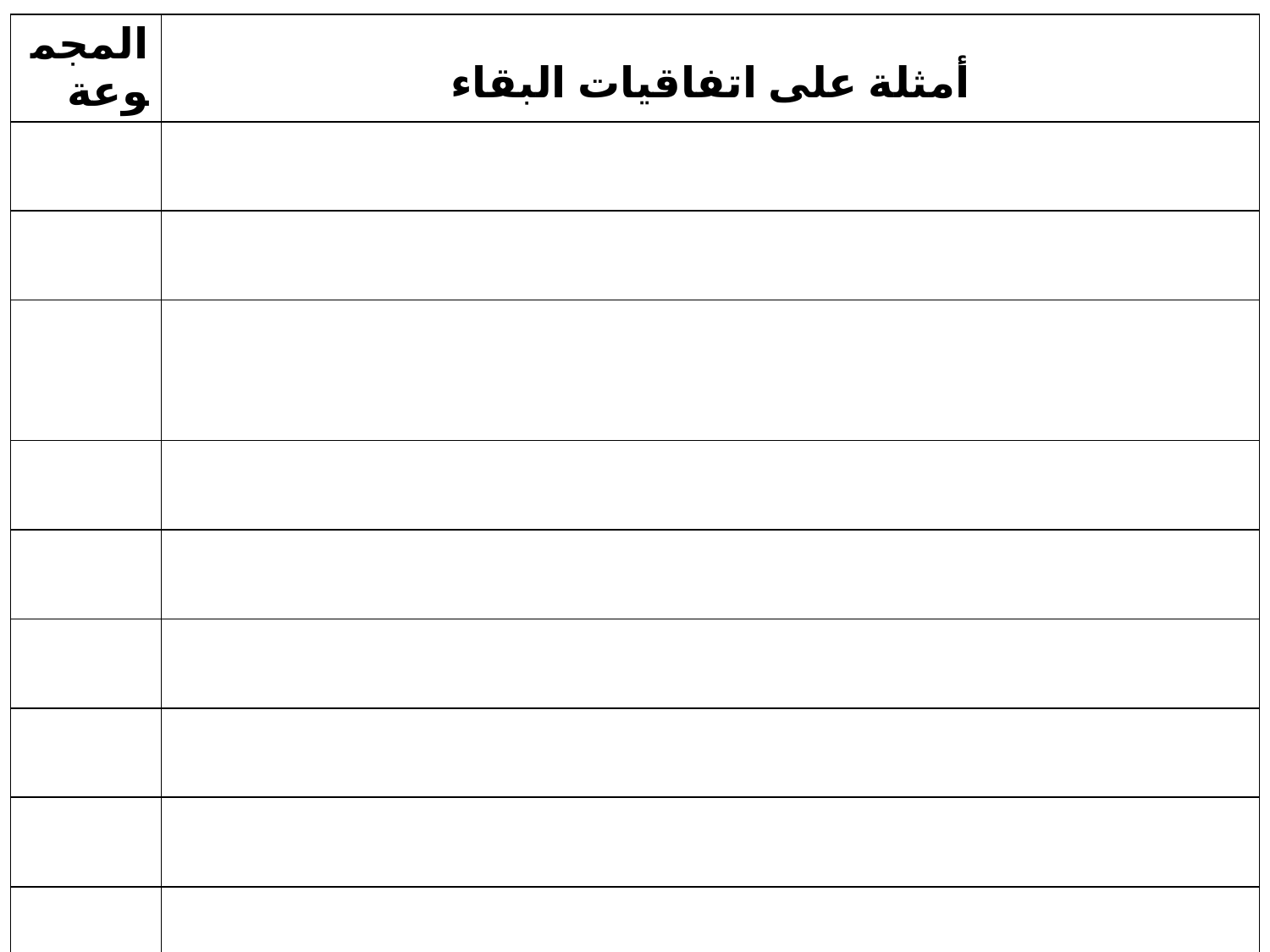

| المجموعة | أمثلة على اتفاقيات البقاء |
| --- | --- |
|  |  |
|  |  |
|  |  |
|  |  |
|  |  |
|  |  |
|  |  |
|  |  |
|  |  |